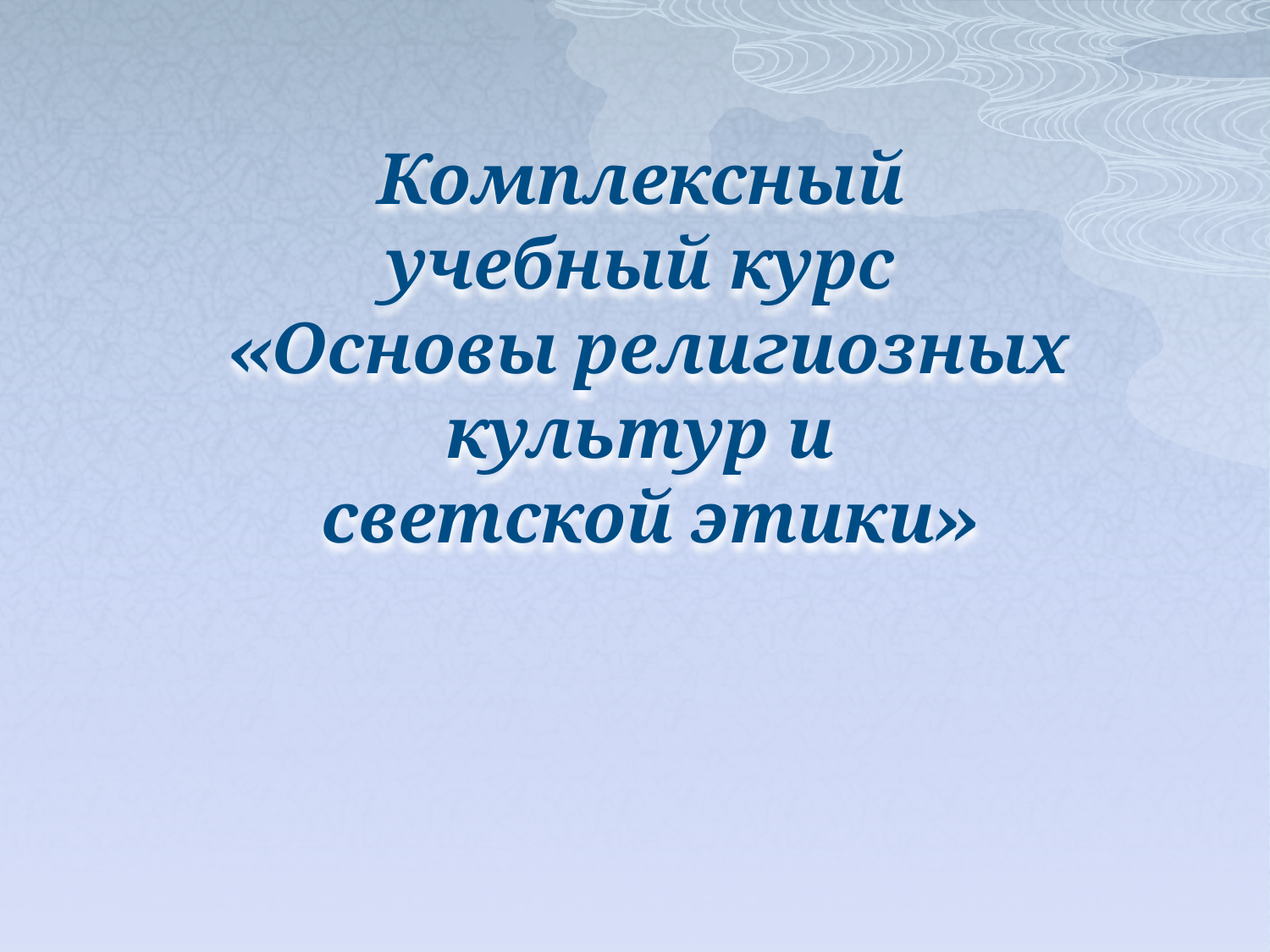

Комплексный
учебный курс
«Основы религиозных культур и
светской этики»